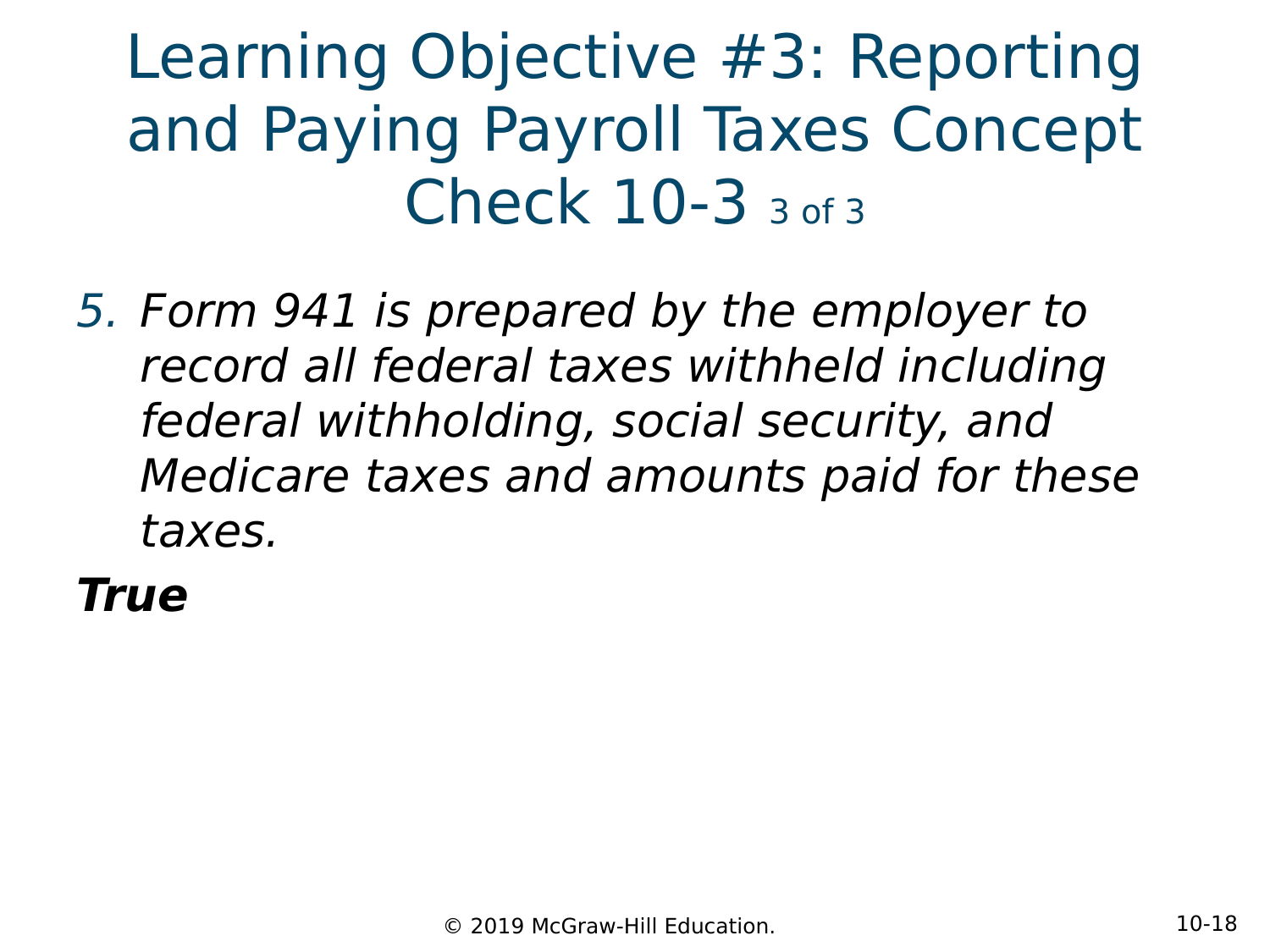

# Learning Objective #3: Reporting and Paying Payroll Taxes Concept Check 10-3 3 of 3
Form 941 is prepared by the employer to record all federal taxes withheld including federal withholding, social security, and Medicare taxes and amounts paid for these taxes.
True